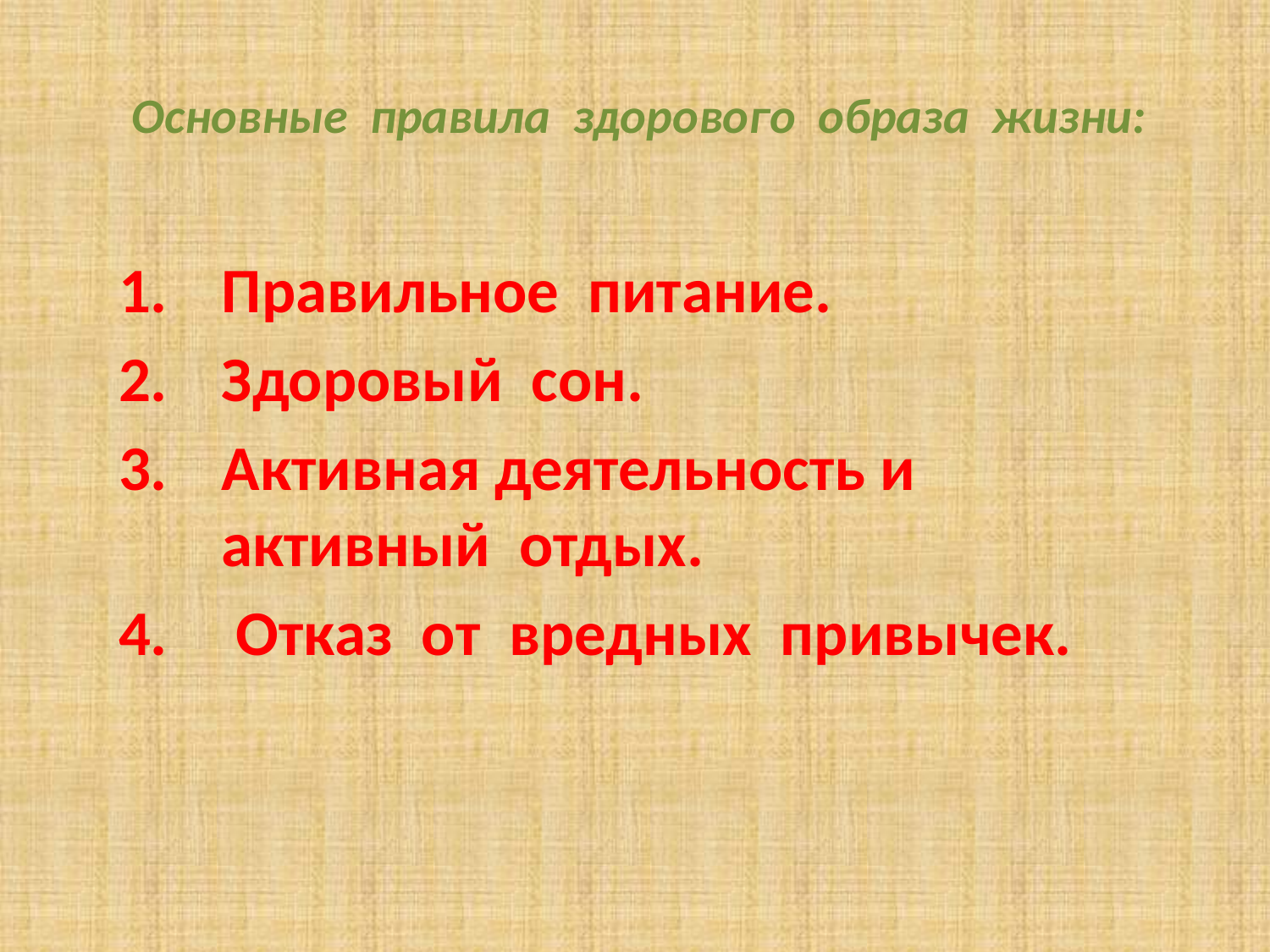

# Основные  правила  здорового  образа  жизни:
Правильное  питание.
Здоровый  сон.
Активная деятельность и активный  отдых.
 Отказ  от  вредных  привычек.